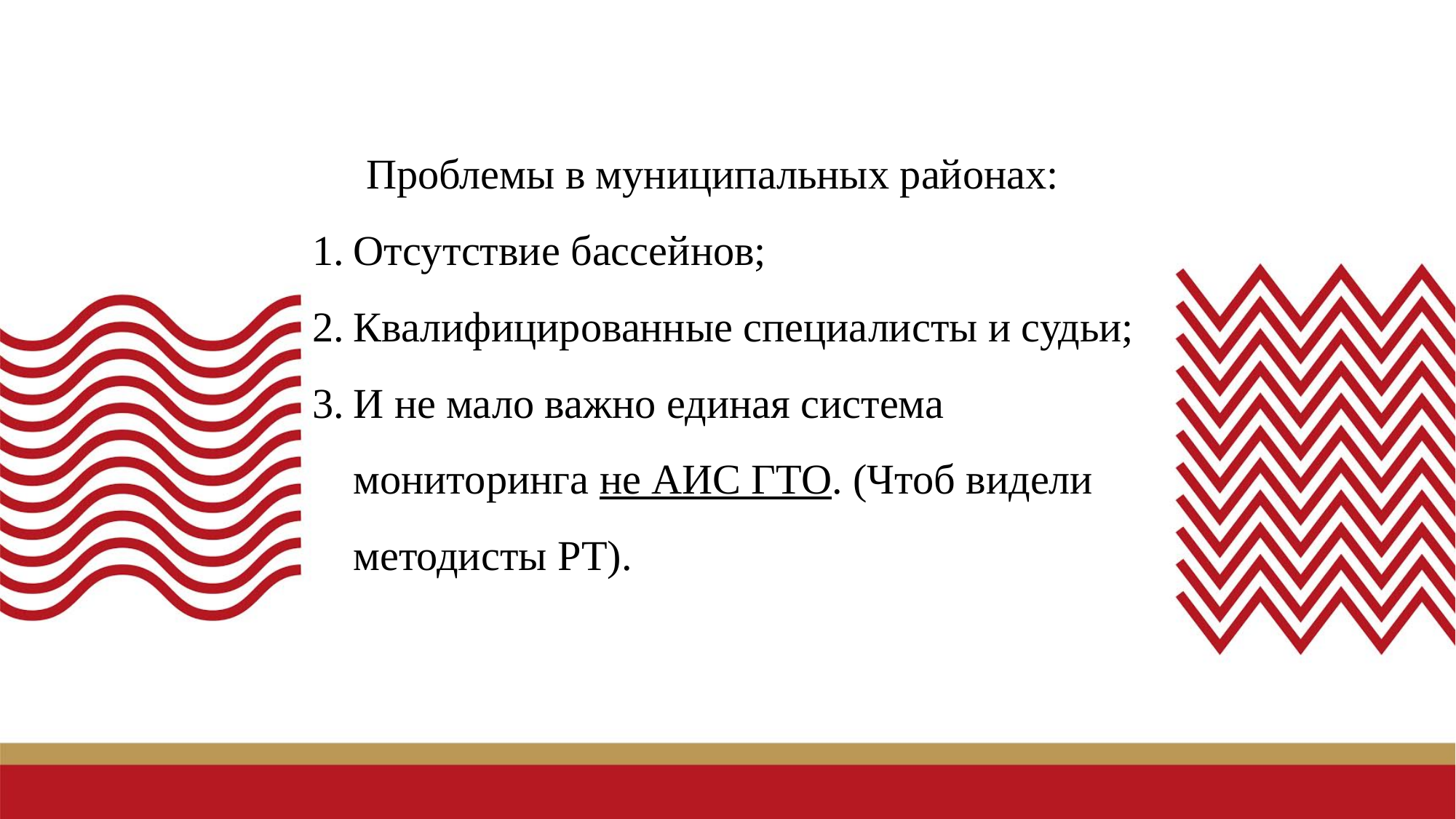

Проблемы в муниципальных районах:
Отсутствие бассейнов;
Квалифицированные специалисты и судьи;
И не мало важно единая система мониторинга не АИС ГТО. (Чтоб видели методисты РТ).